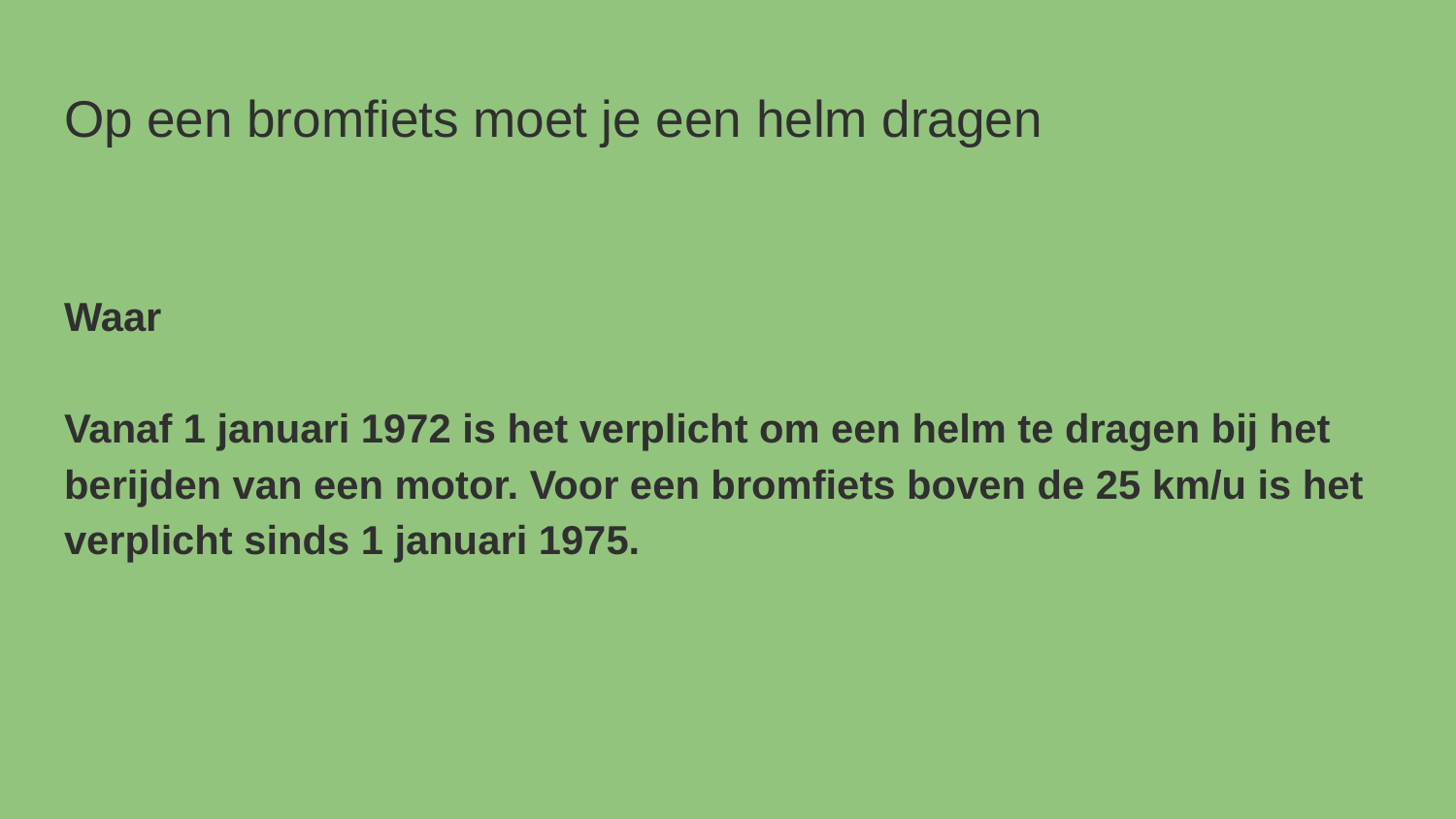

# Op een bromfiets moet je een helm dragen

Waar

Vanaf 1 januari 1972 is het verplicht om een helm te dragen bij het berijden van een motor. Voor een bromfiets boven de 25 km/u is het verplicht sinds 1 januari 1975.